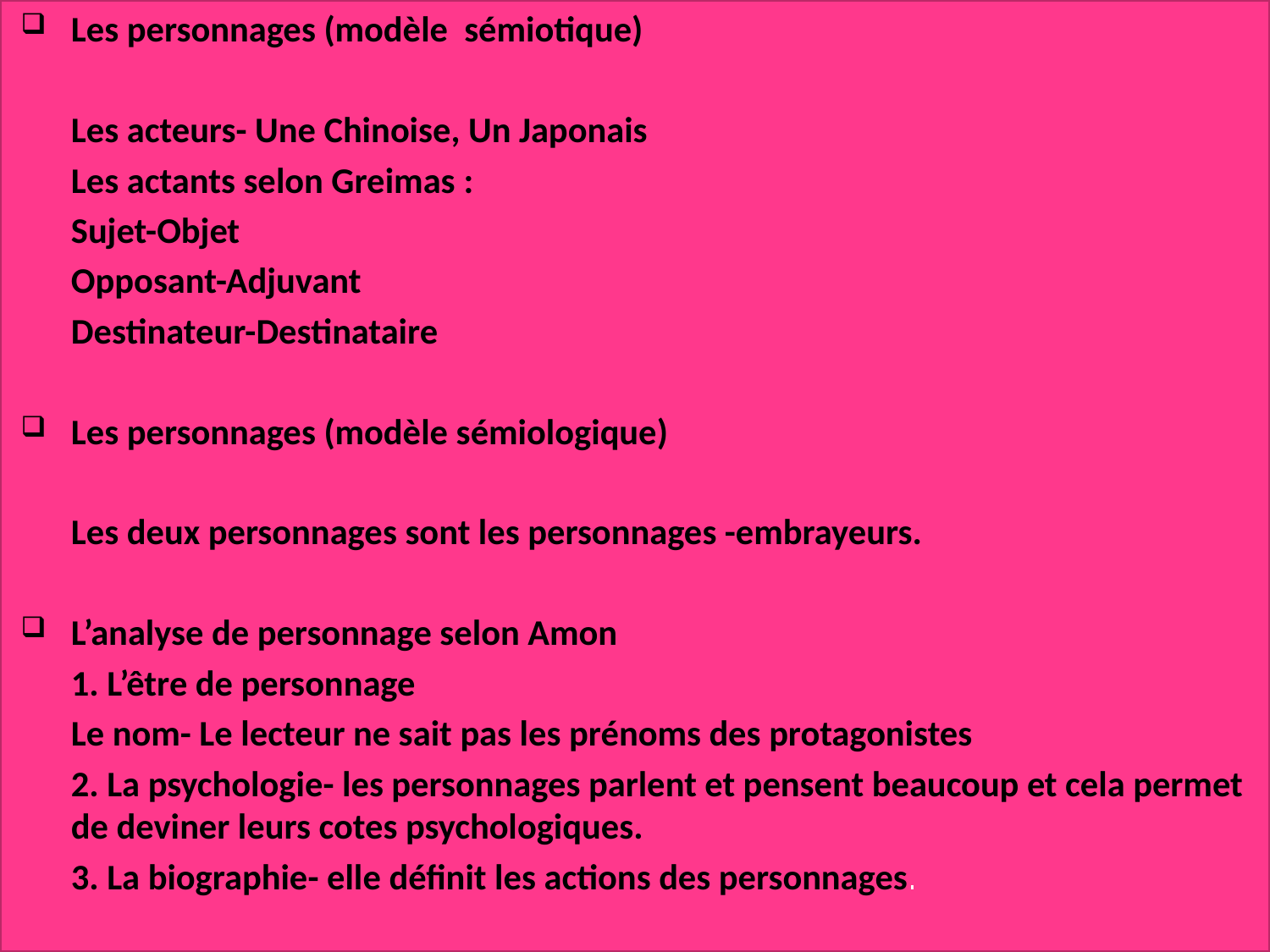

Les personnages (modèle  sémiotique)

Les acteurs- Une Chinoise, Un Japonais
Les actants selon Greimas :
Sujet-Objet
Opposant-Adjuvant
Destinateur-Destinataire

Les personnages (modèle sémiologique)

Les deux personnages sont les personnages -embrayeurs.

L’analyse de personnage selon Amon
1. L’être de personnage
Le nom- Le lecteur ne sait pas les prénoms des protagonistes
2. La psychologie- les personnages parlent et pensent beaucoup et cela permet de deviner leurs cotes psychologiques.
3. La biographie- elle définit les actions des personnages.

#